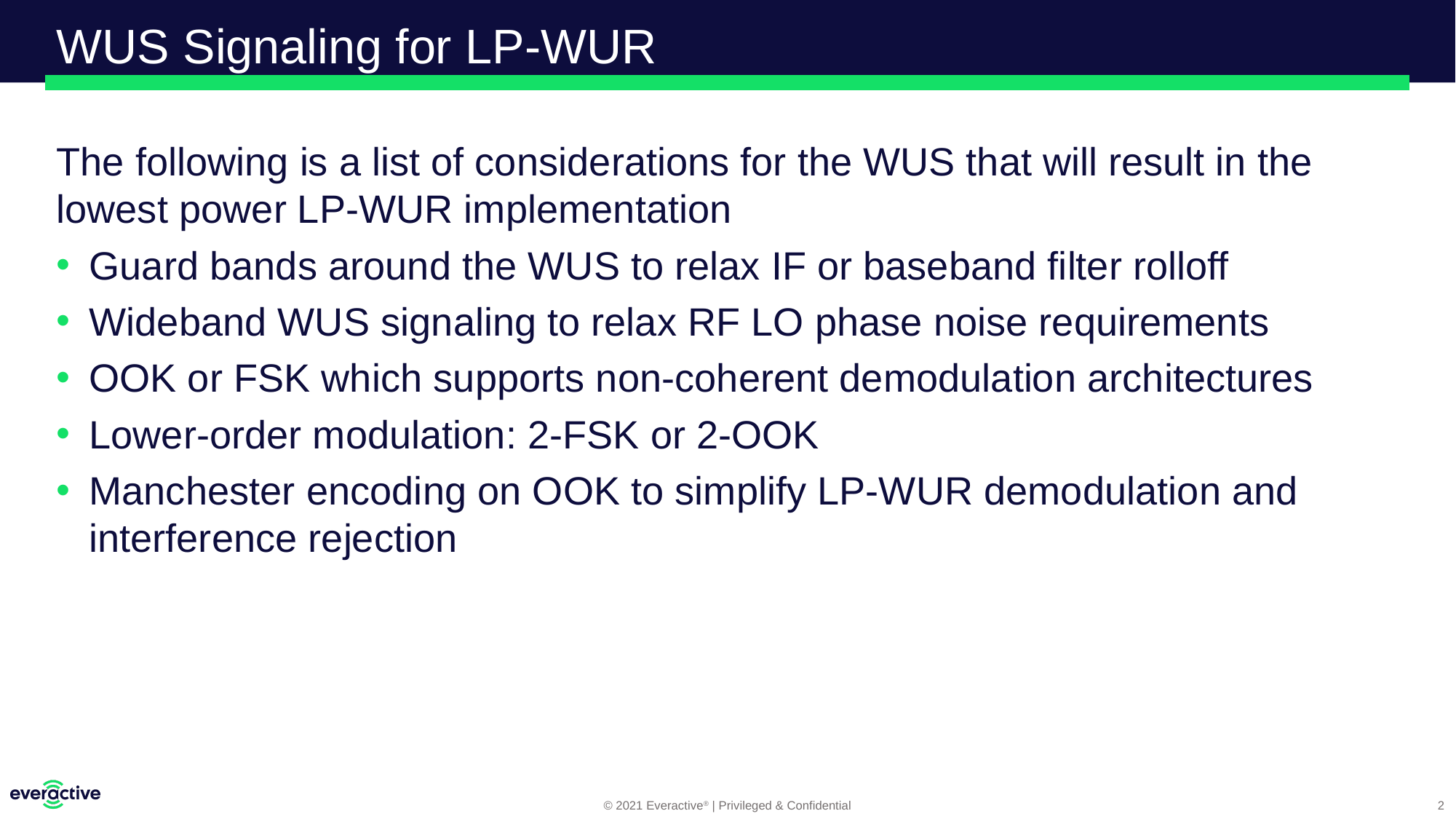

# WUS Signaling for LP-WUR
The following is a list of considerations for the WUS that will result in the lowest power LP-WUR implementation
Guard bands around the WUS to relax IF or baseband filter rolloff
Wideband WUS signaling to relax RF LO phase noise requirements
OOK or FSK which supports non-coherent demodulation architectures
Lower-order modulation: 2-FSK or 2-OOK
Manchester encoding on OOK to simplify LP-WUR demodulation and interference rejection